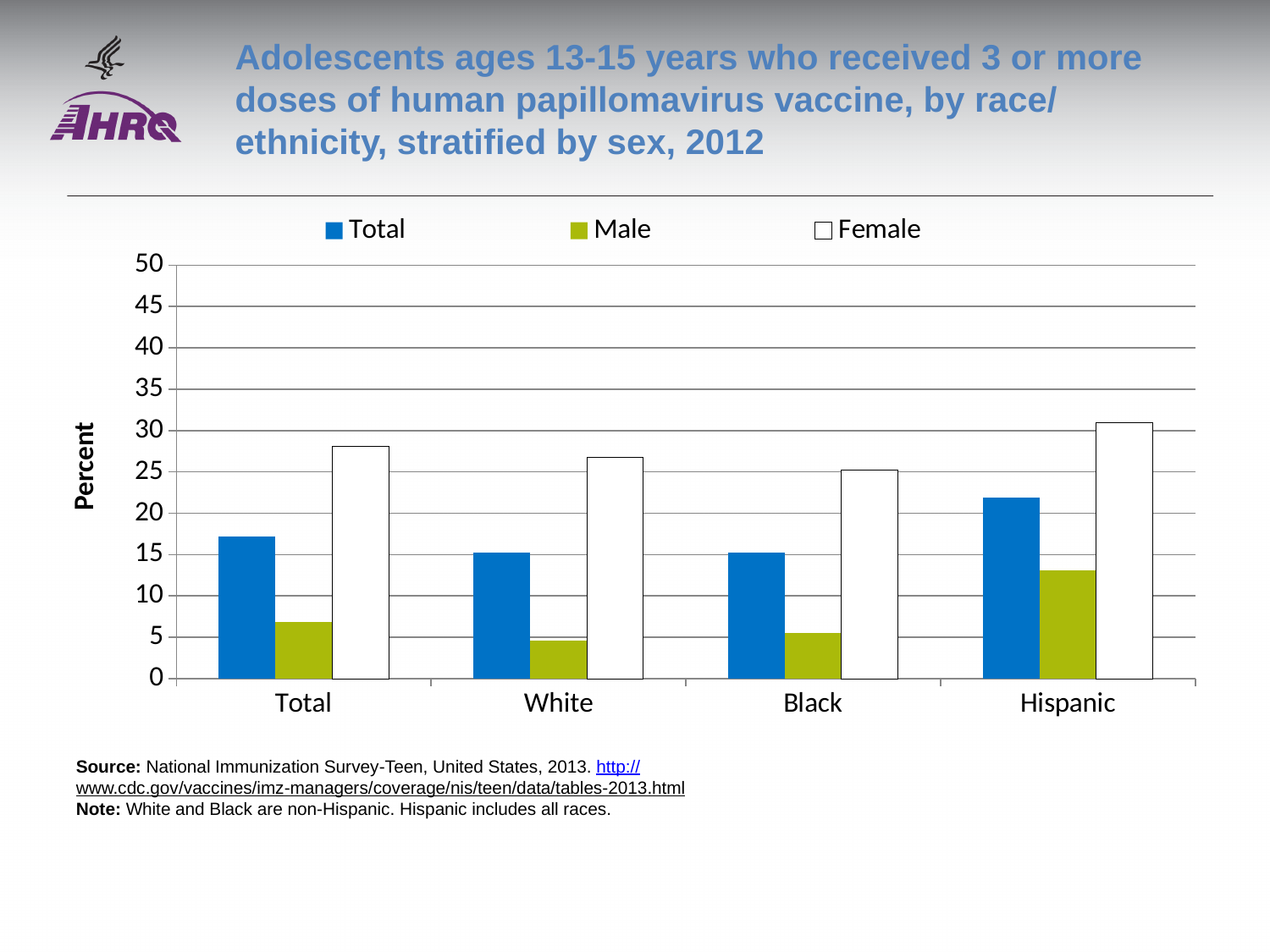

# Adolescents ages 13-15 years who received 3 or more doses of human papillomavirus vaccine, by race/ ethnicity, stratified by sex, 2012

### Chart

| Category | Total | Male | Female |
|---|---|---|---|
| Total | 17.2 | 6.9 | 28.1 |
| White | 15.2 | 4.6 | 26.8 |
| Black | 15.2 | 5.5 | 25.2 |
| Hispanic | 21.9 | 13.1 | 30.9 |
Source: National Immunization Survey-Teen, United States, 2013. http://www.cdc.gov/vaccines/imz-managers/coverage/nis/teen/data/tables-2013.html
Note: White and Black are non-Hispanic. Hispanic includes all races.